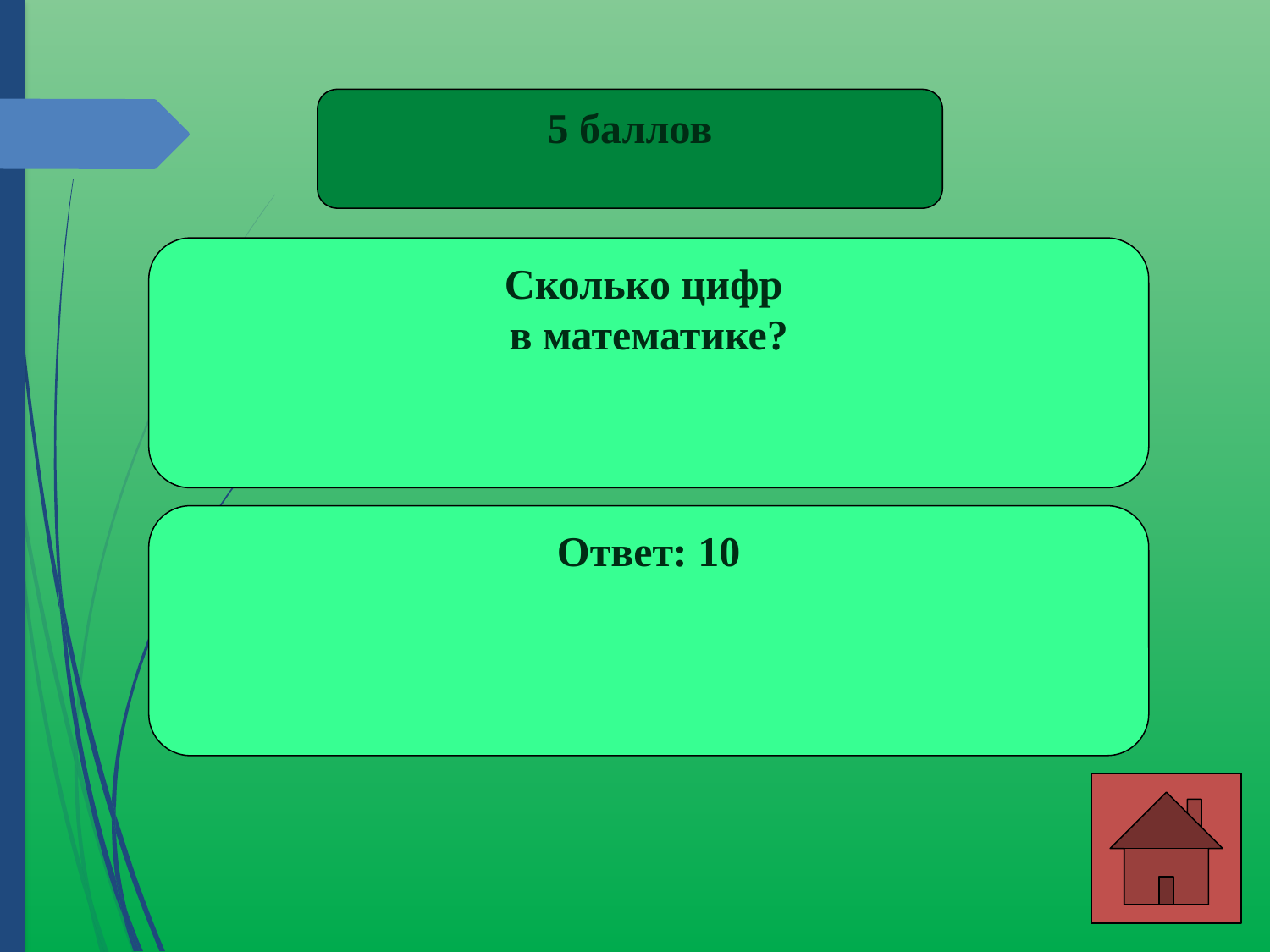

5 баллов
Сколько цифр
в математике?
Ответ: 10